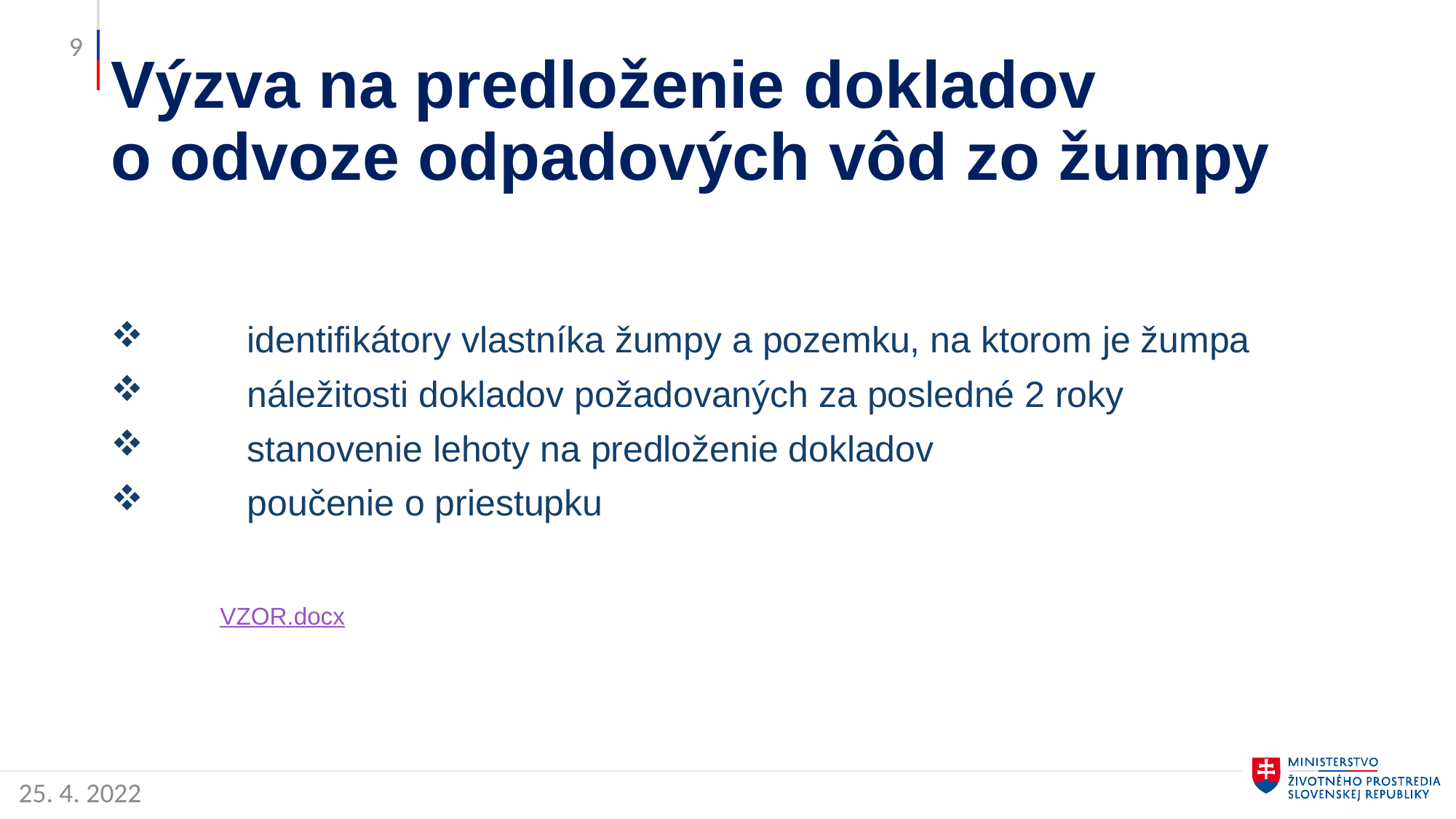

9
# Výzva na predloženie dokladov o odvoze odpadových vôd zo žumpy
 	identifikátory vlastníka žumpy a pozemku, na ktorom je žumpa
 	náležitosti dokladov požadovaných za posledné 2 roky
 	stanovenie lehoty na predloženie dokladov
 	poučenie o priestupku

	VZOR.docx
25. 4. 2022